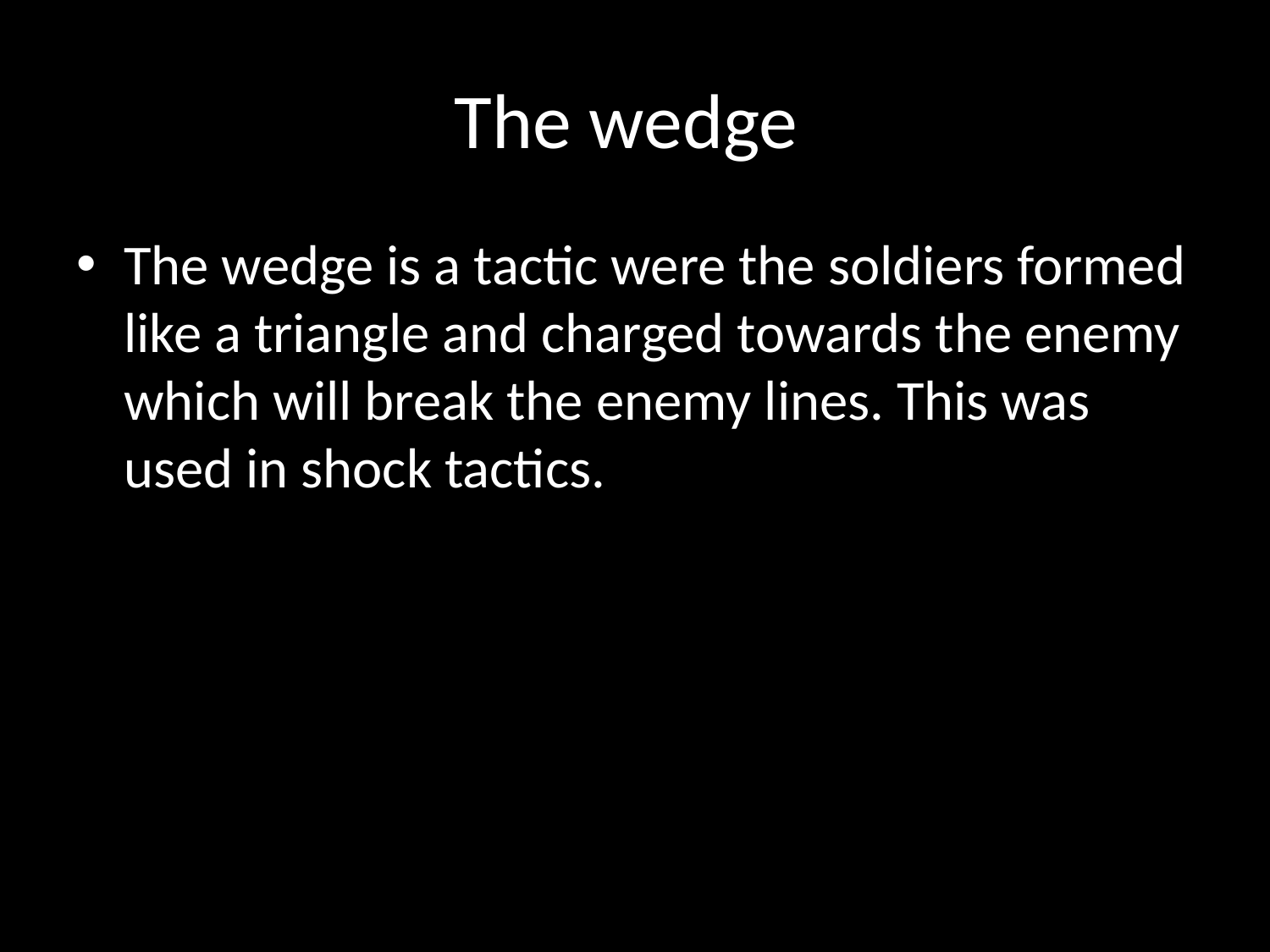

# The wedge
The wedge is a tactic were the soldiers formed like a triangle and charged towards the enemy which will break the enemy lines. This was used in shock tactics.